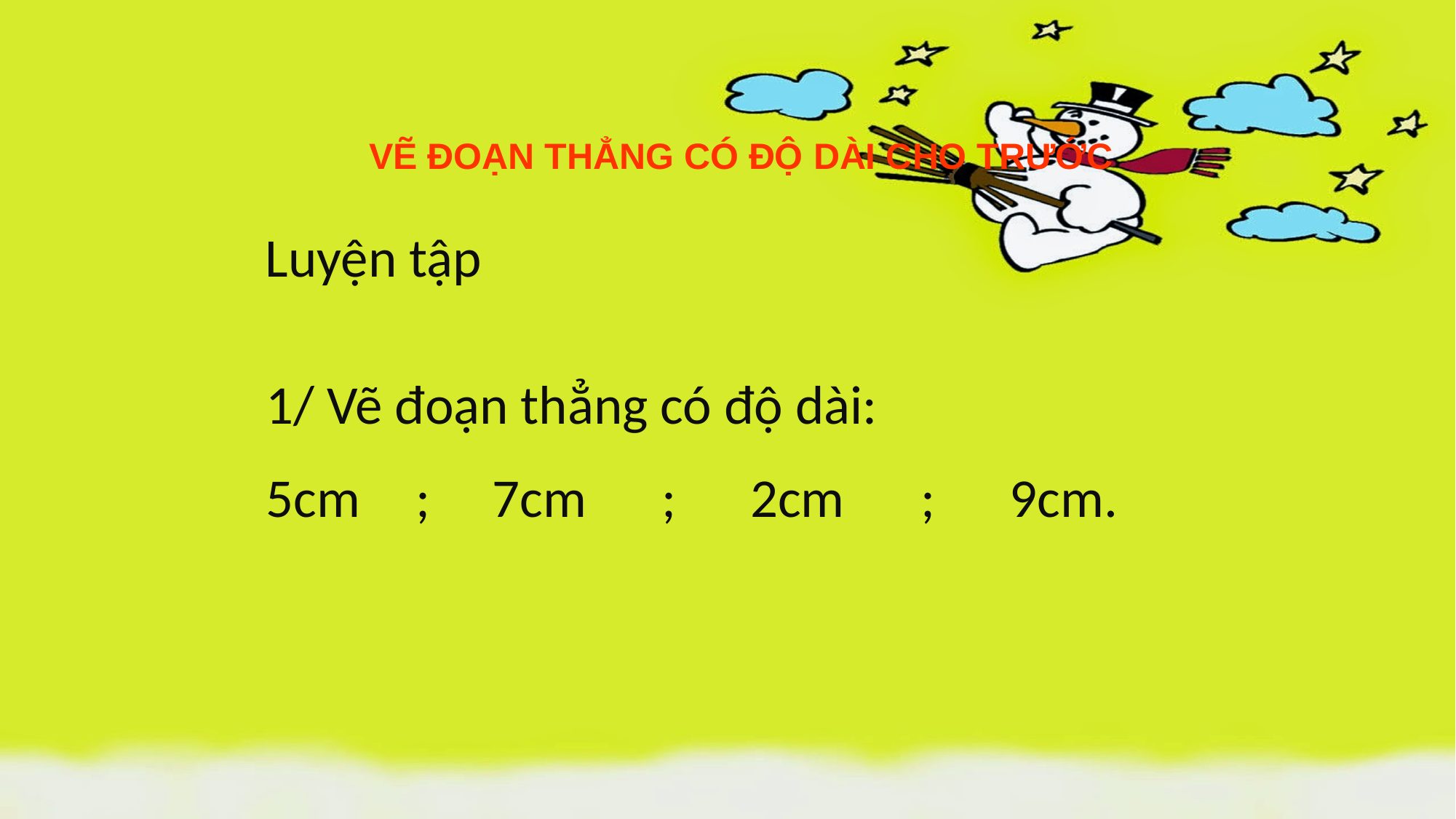

VẼ ĐOẠN THẲNG CÓ ĐỘ DÀI CHO TRƯỚC

Luyện tập
1/ Vẽ đoạn thẳng có độ dài:
5cm	;     7cm	;      2cm	;      9cm.